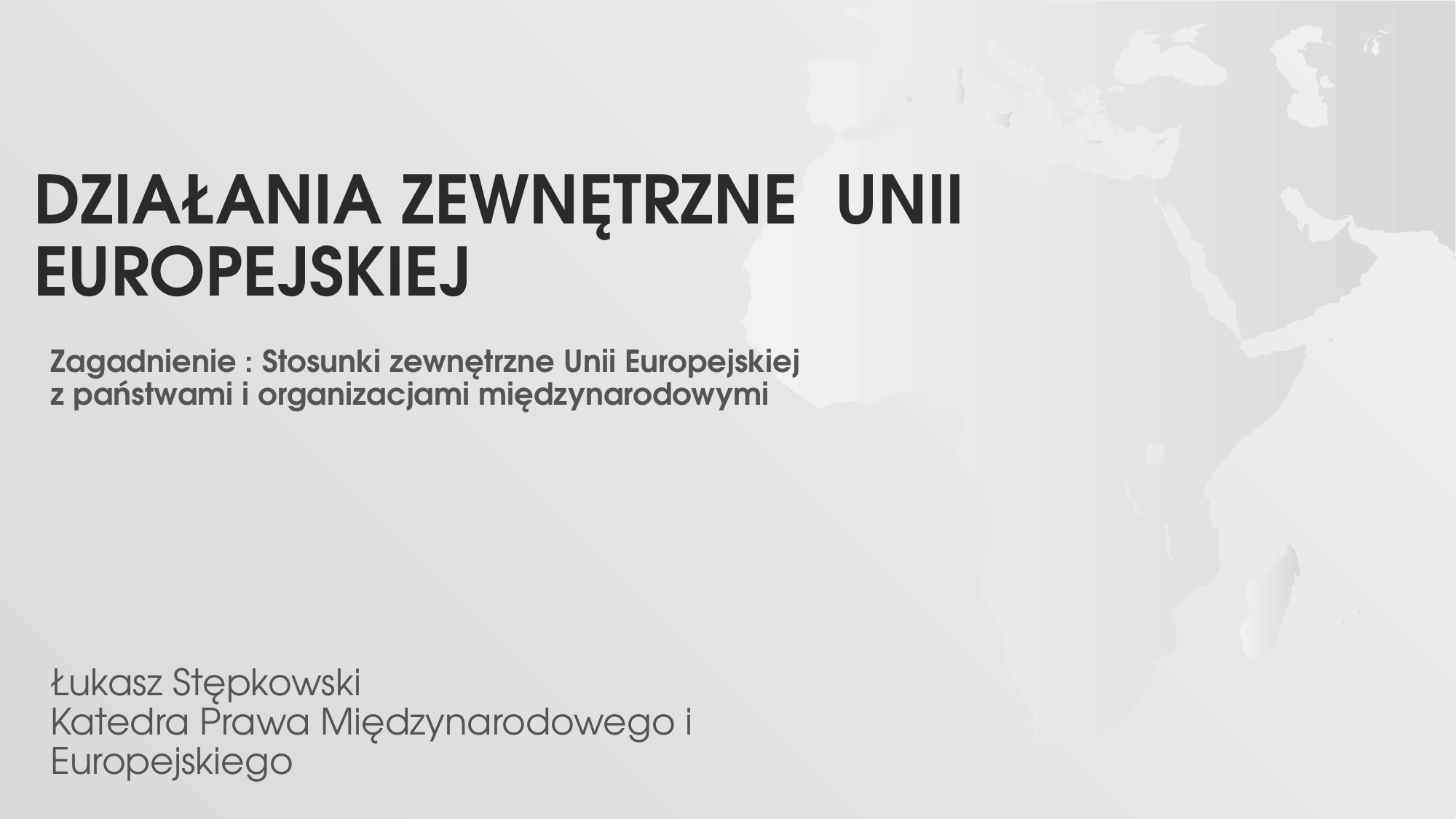

# Działania zewnętrzne  unii europejskiej
Zagadnienie : Stosunki zewnętrzne Unii Europejskiej z państwami i organizacjami międzynarodowymi
Łukasz Stępkowski
Katedra Prawa Międzynarodowego i Europejskiego